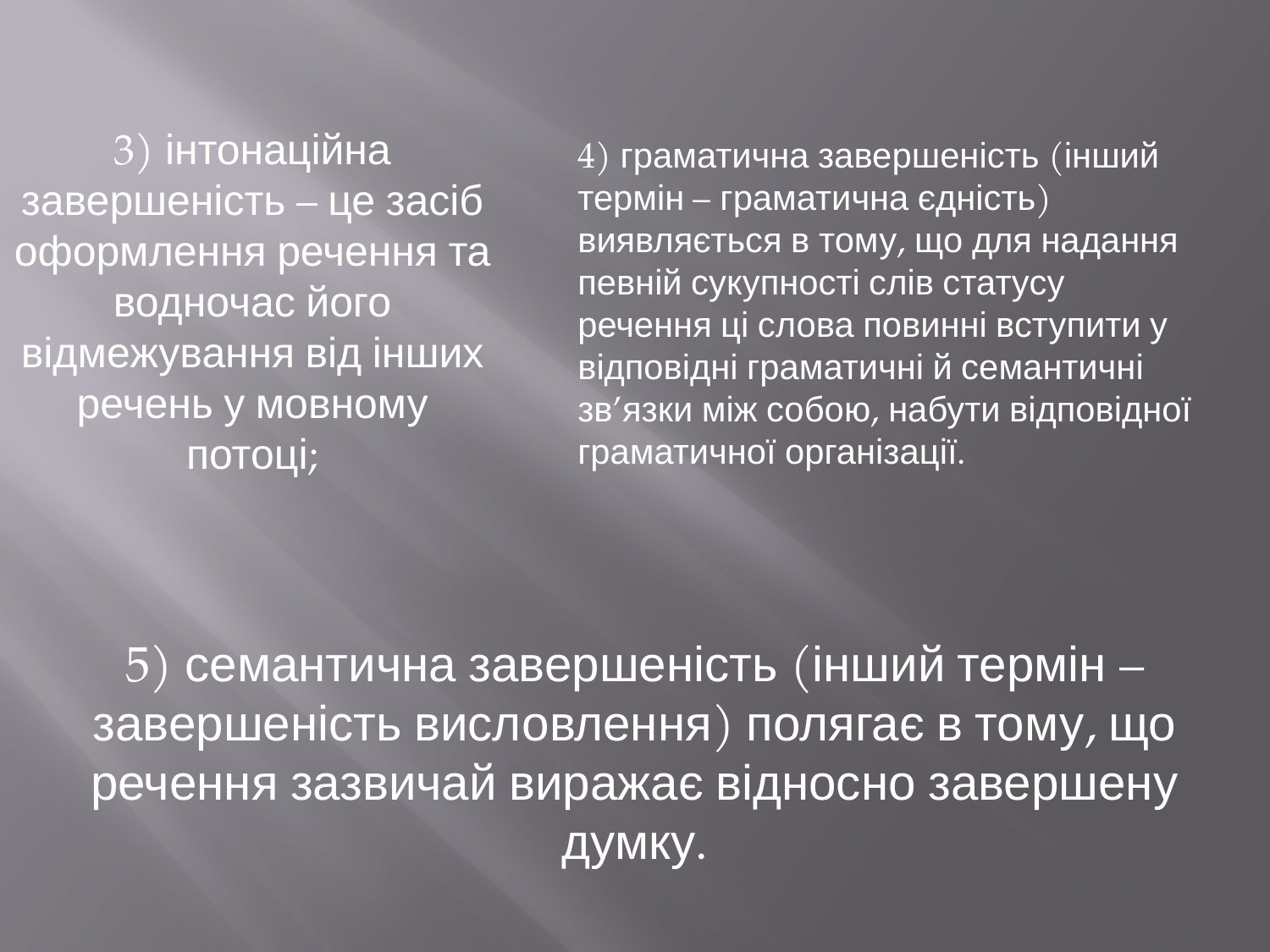

3) інтонаційна завершеність – це засіб оформлення речення та водночас його відмежування від інших речень у мовному потоці;
4) граматична завершеність (інший термін – граматична єдність) виявляється в тому, що для надання певній сукупності слів статусу речення ці слова повинні вступити у відповідні граматичні й семантичні зв’язки між собою, набути відповідної граматичної організації.
5) семантична завершеність (інший термін – завершеність висловлення) полягає в тому, що речення зазвичай виражає відносно завершену думку.